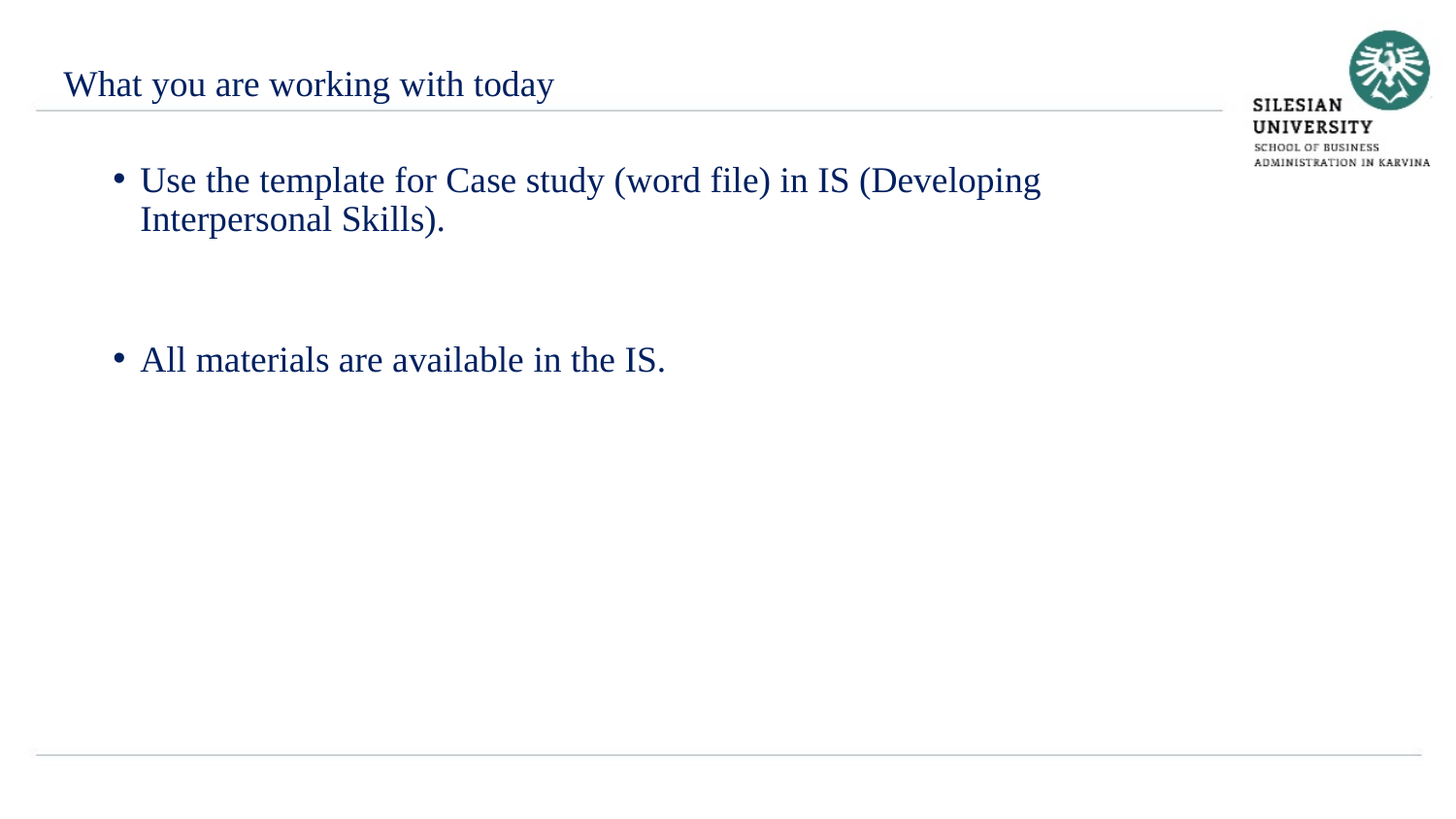

What you are working with today
Use the template for Case study (word file) in IS (Developing Interpersonal Skills).

All materials are available in the IS.